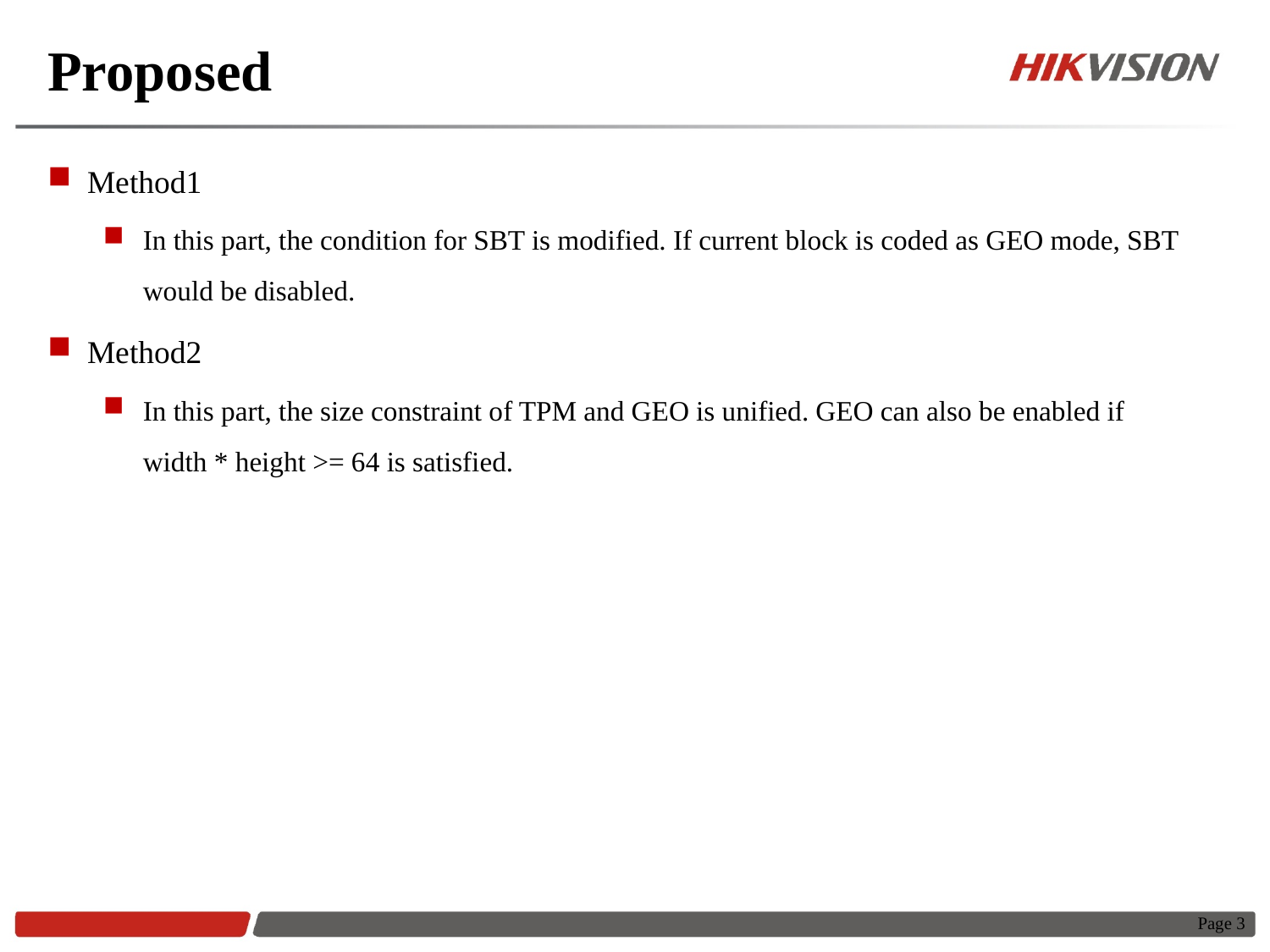

# Proposed
Method1
In this part, the condition for SBT is modified. If current block is coded as GEO mode, SBT would be disabled.
Method2
In this part, the size constraint of TPM and GEO is unified. GEO can also be enabled if width * height >= 64 is satisfied.

Page 3